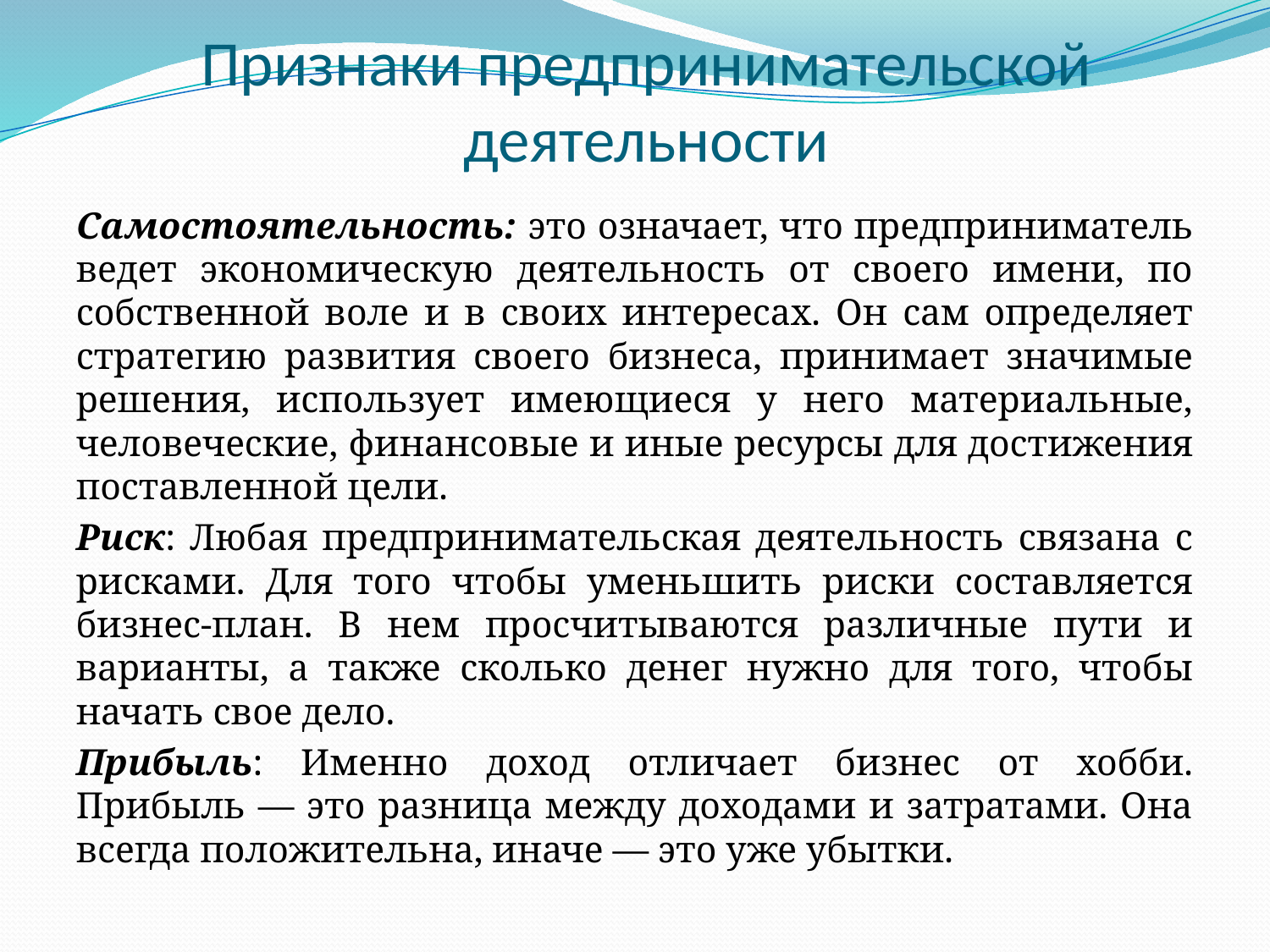

# Признаки предпринимательской деятельности
Самостоятельность: это означает, что предприниматель ведет экономическую деятельность от своего имени, по собственной воле и в своих интересах. Он сам определяет стратегию развития своего бизнеса, принимает значимые решения, использует имеющиеся у него материальные, человеческие, финансовые и иные ресурсы для достижения поставленной цели.
Риск: Любая предпринимательская деятельность связана с рисками. Для того чтобы уменьшить риски составляется бизнес-план. В нем просчитываются различные пути и варианты, а также сколько денег нужно для того, чтобы начать свое дело.
Прибыль: Именно доход отличает бизнес от хобби. Прибыль — это разница между доходами и затратами. Она всегда положительна, иначе — это уже убытки.